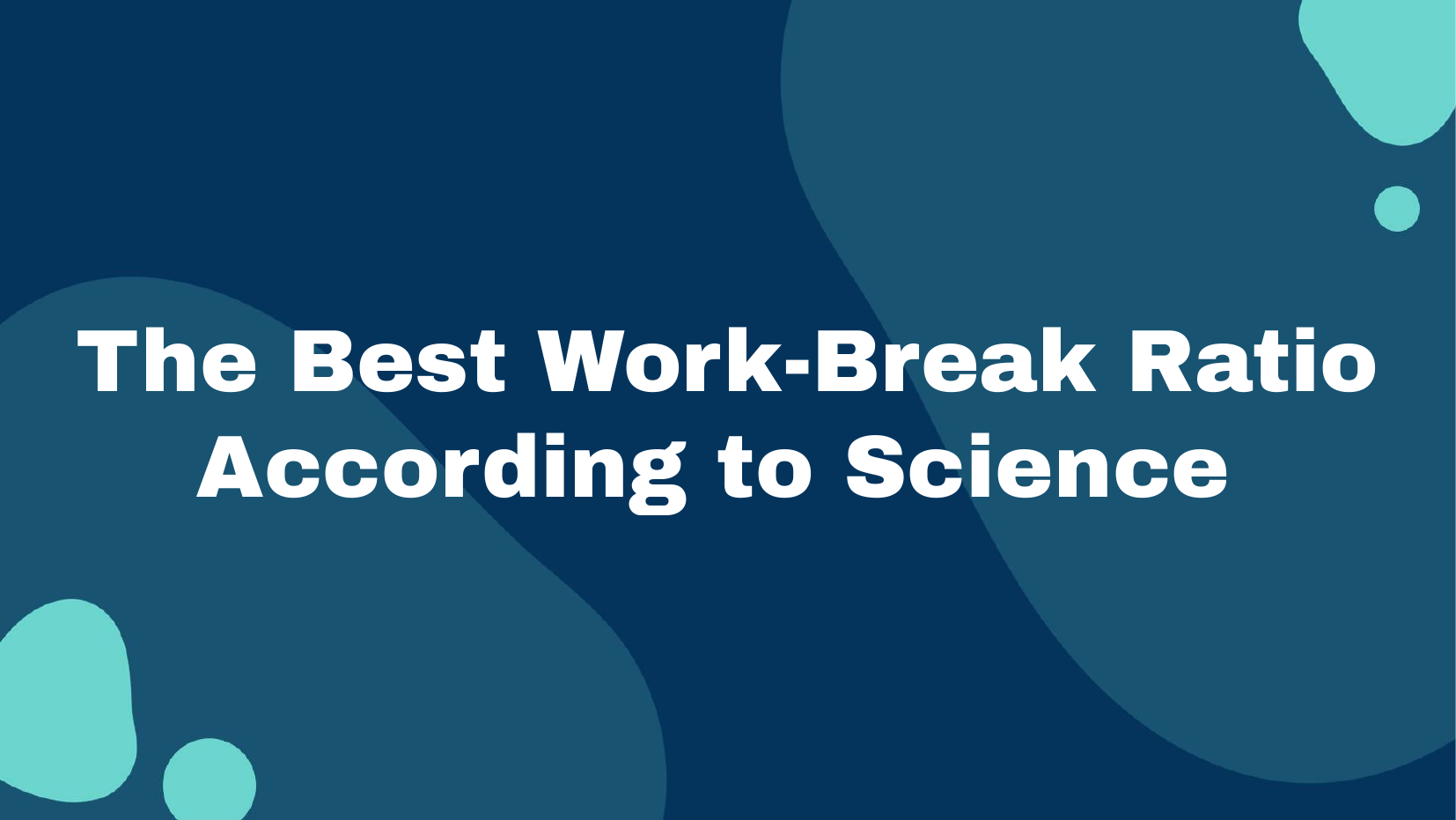

The Best Work-Break Ratio According to Science